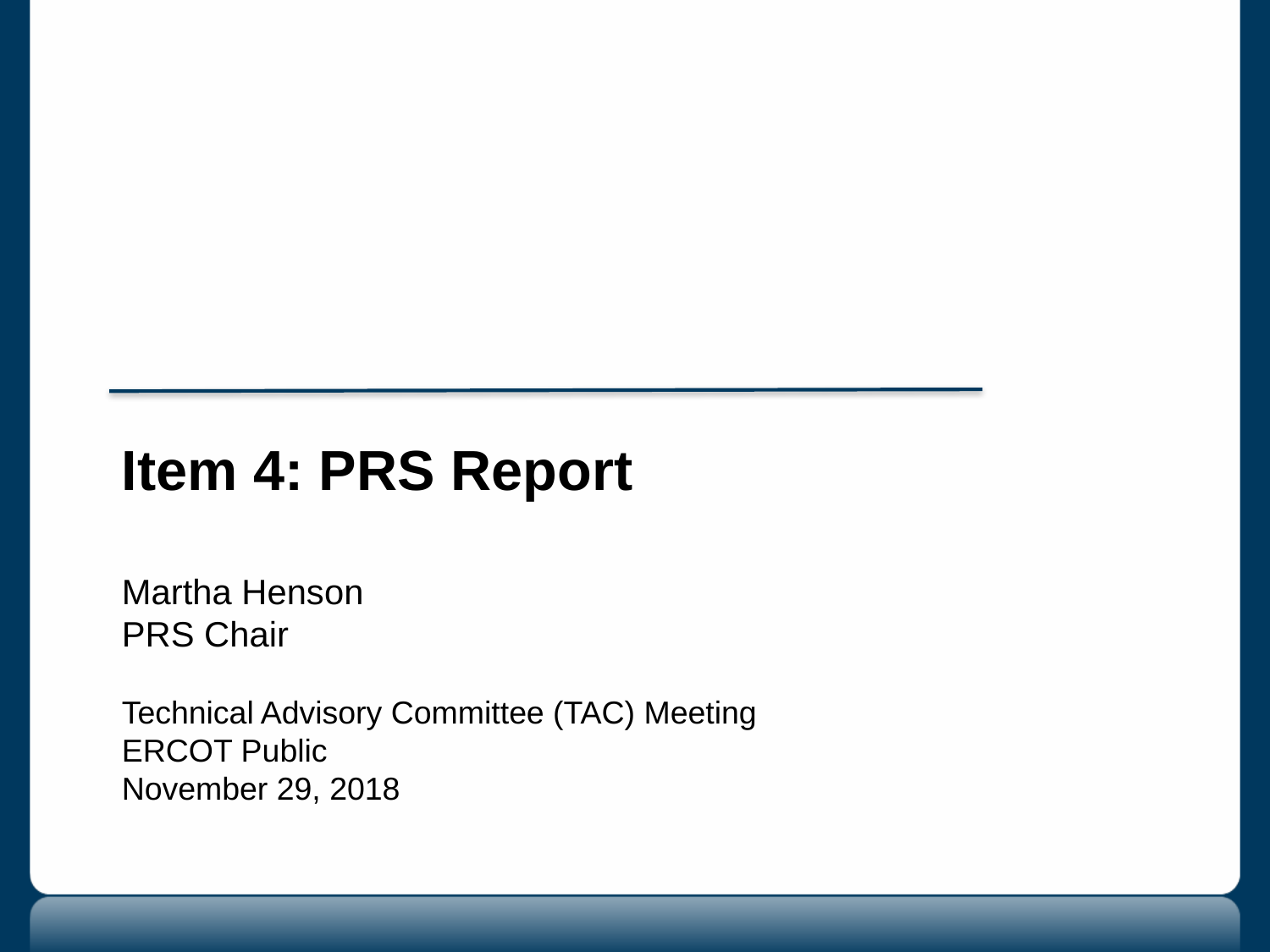

Item 4: PRS Report

Martha Henson
PRS Chair

Technical Advisory Committee (TAC) Meeting
ERCOT Public
November 29, 2018